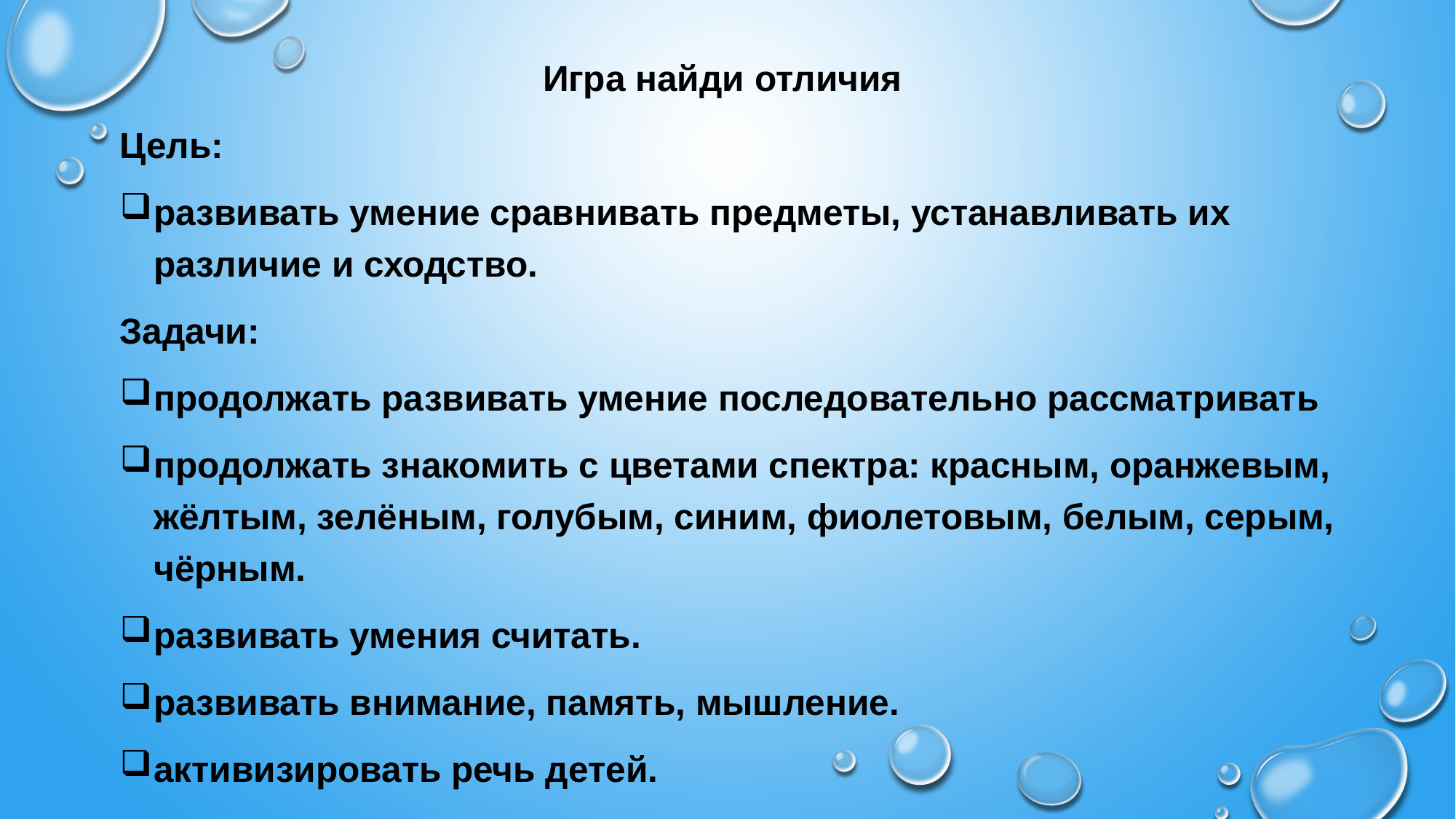

Игра найди отличия
Цель:
развивать умение сравнивать предметы, устанавливать их различие и сходство.
Задачи:
продолжать развивать умение последовательно рассматривать
продолжать знакомить с цветами спектра: красным, оранжевым, жёлтым, зелёным, голубым, синим, фиолетовым, белым, серым, чёрным.
развивать умения считать.
развивать внимание, память, мышление.
активизировать речь детей.